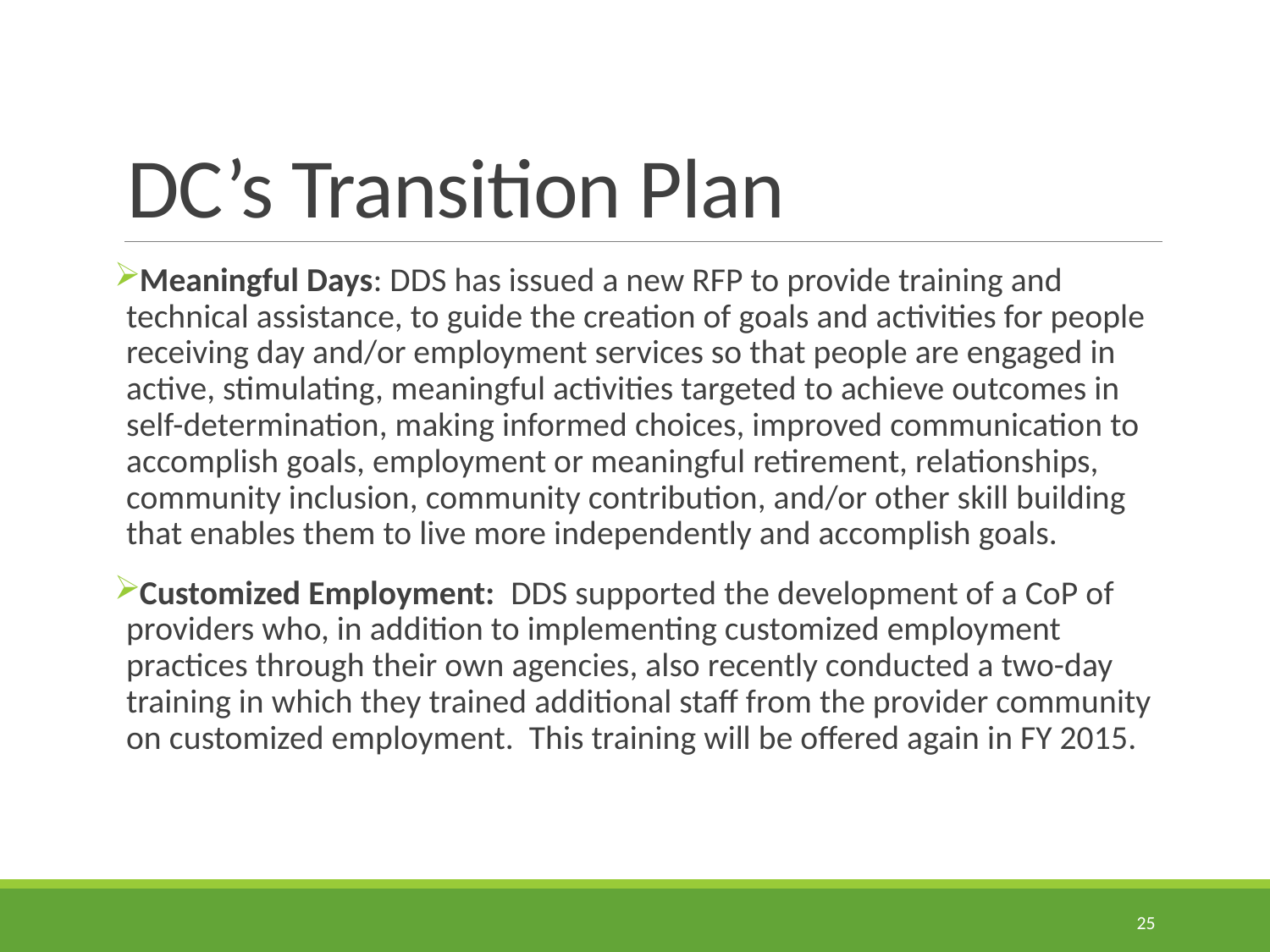

# DC’s Transition Plan
Meaningful Days: DDS has issued a new RFP to provide training and technical assistance, to guide the creation of goals and activities for people receiving day and/or employment services so that people are engaged in active, stimulating, meaningful activities targeted to achieve outcomes in self-determination, making informed choices, improved communication to accomplish goals, employment or meaningful retirement, relationships, community inclusion, community contribution, and/or other skill building that enables them to live more independently and accomplish goals.
Customized Employment:  DDS supported the development of a CoP of providers who, in addition to implementing customized employment practices through their own agencies, also recently conducted a two-day training in which they trained additional staff from the provider community on customized employment.  This training will be offered again in FY 2015.
25